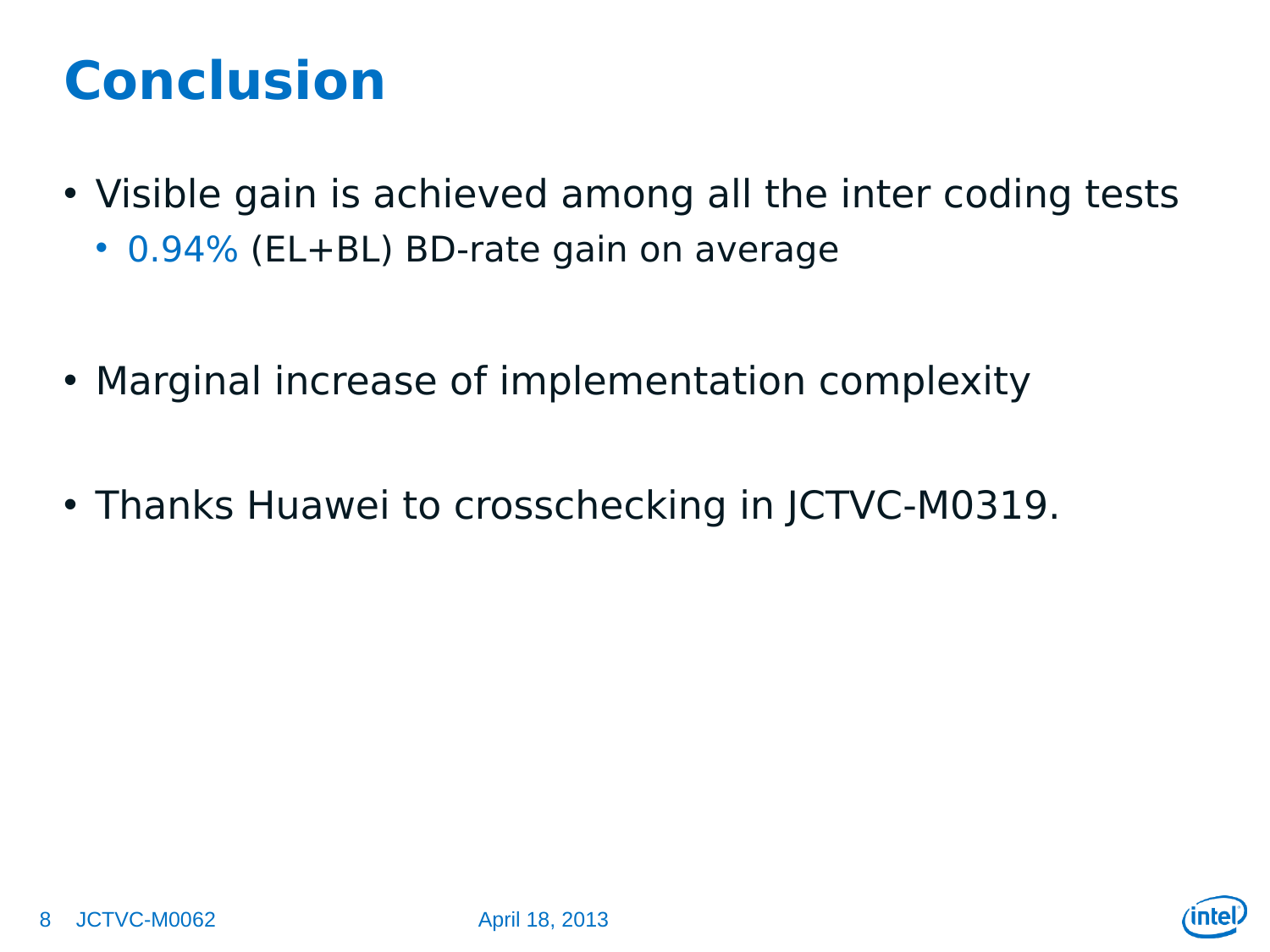

# Conclusion
Visible gain is achieved among all the inter coding tests
0.94% (EL+BL) BD-rate gain on average

Marginal increase of implementation complexity

Thanks Huawei to crosschecking in JCTVC-M0319.
8
JCTVC-M0062
April 18, 2013